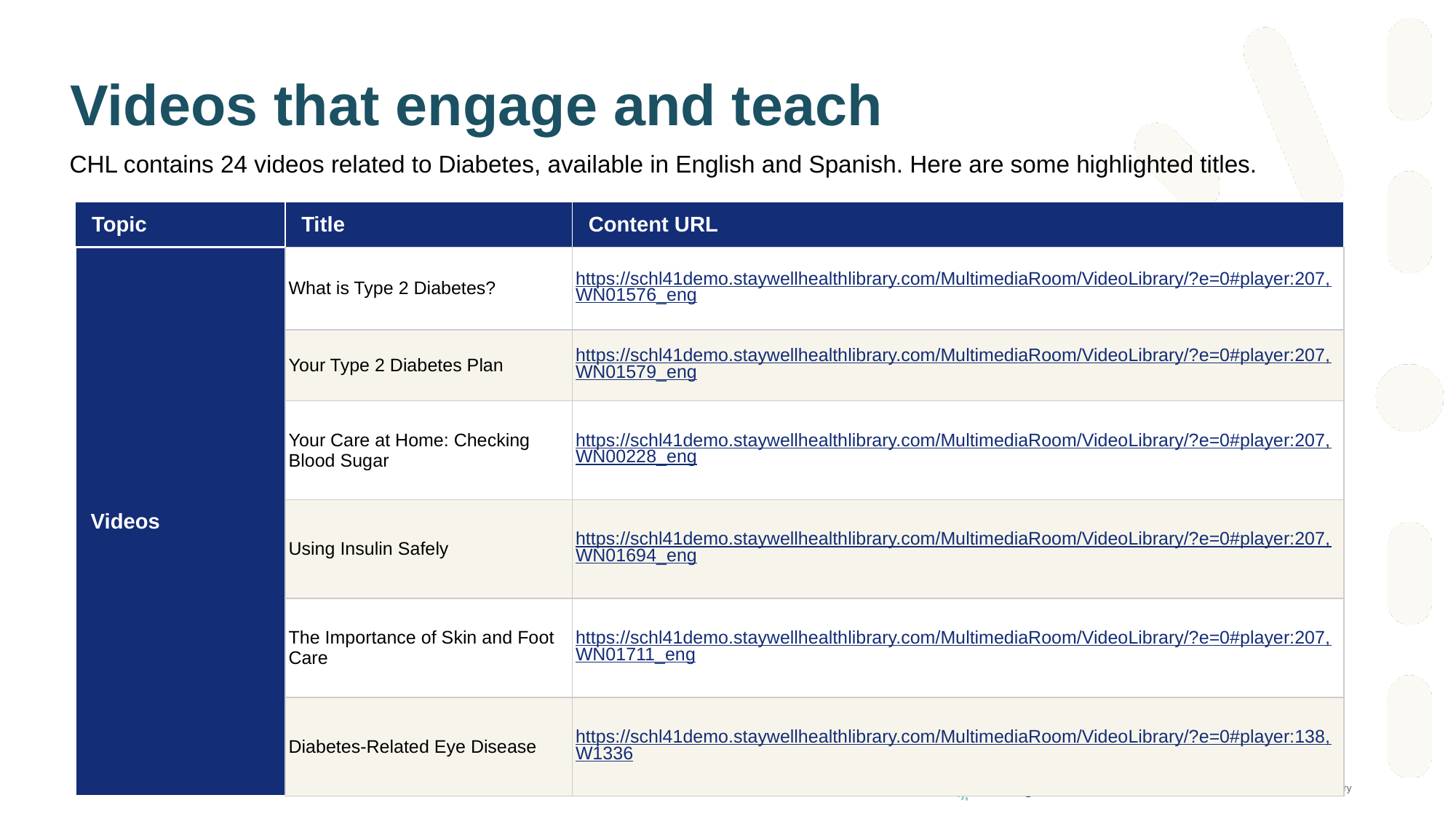

Videos that engage and teach
CHL contains 24 videos related to Diabetes, available in English and Spanish. Here are some highlighted titles.
| Topic | Title | Content URL |
| --- | --- | --- |
| Videos | What is Type 2 Diabetes? | https://schl41demo.staywellhealthlibrary.com/MultimediaRoom/VideoLibrary/?e=0#player:207,WN01576\_eng |
|  | Your Type 2 Diabetes Plan | https://schl41demo.staywellhealthlibrary.com/MultimediaRoom/VideoLibrary/?e=0#player:207,WN01579\_eng |
|  | Your Care at Home: Checking Blood Sugar | https://schl41demo.staywellhealthlibrary.com/MultimediaRoom/VideoLibrary/?e=0#player:207,WN00228\_eng |
|  | Using Insulin Safely | https://schl41demo.staywellhealthlibrary.com/MultimediaRoom/VideoLibrary/?e=0#player:207,WN01694\_eng |
|  | The Importance of Skin and Foot Care | https://schl41demo.staywellhealthlibrary.com/MultimediaRoom/VideoLibrary/?e=0#player:207,WN01711\_eng |
|  | Diabetes-Related Eye Disease | https://schl41demo.staywellhealthlibrary.com/MultimediaRoom/VideoLibrary/?e=0#player:138,W1336 |